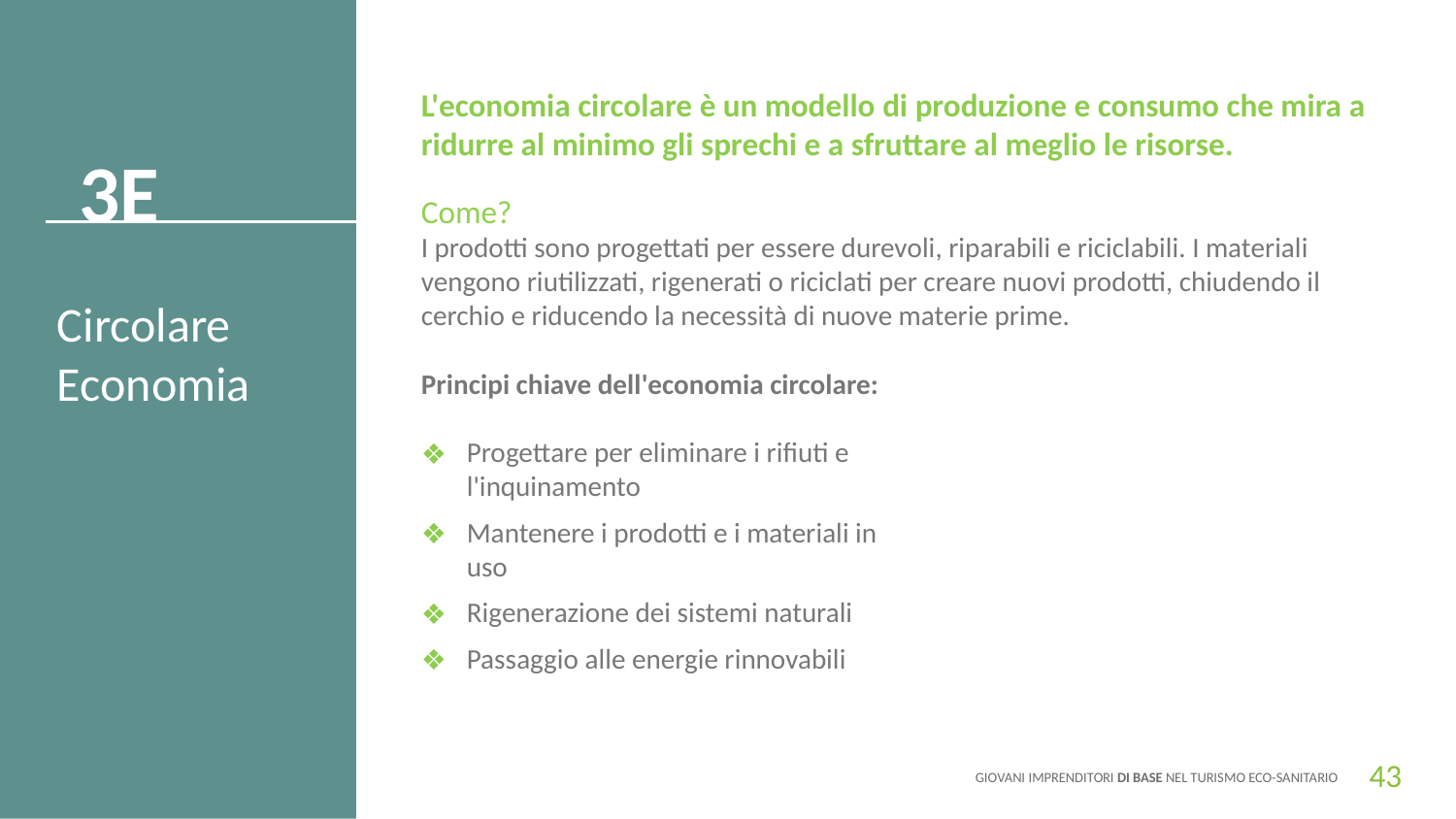

L'economia circolare è un modello di produzione e consumo che mira a ridurre al minimo gli sprechi e a sfruttare al meglio le risorse.

Come?
I prodotti sono progettati per essere durevoli, riparabili e riciclabili. I materiali vengono riutilizzati, rigenerati o riciclati per creare nuovi prodotti, chiudendo il cerchio e riducendo la necessità di nuove materie prime.

3E
3E
Circolare
Economia

Principi chiave dell'economia circolare:

Progettare per eliminare i rifiuti e l'inquinamento
Mantenere i prodotti e i materiali in uso
Rigenerazione dei sistemi naturali
Passaggio alle energie rinnovabili
43